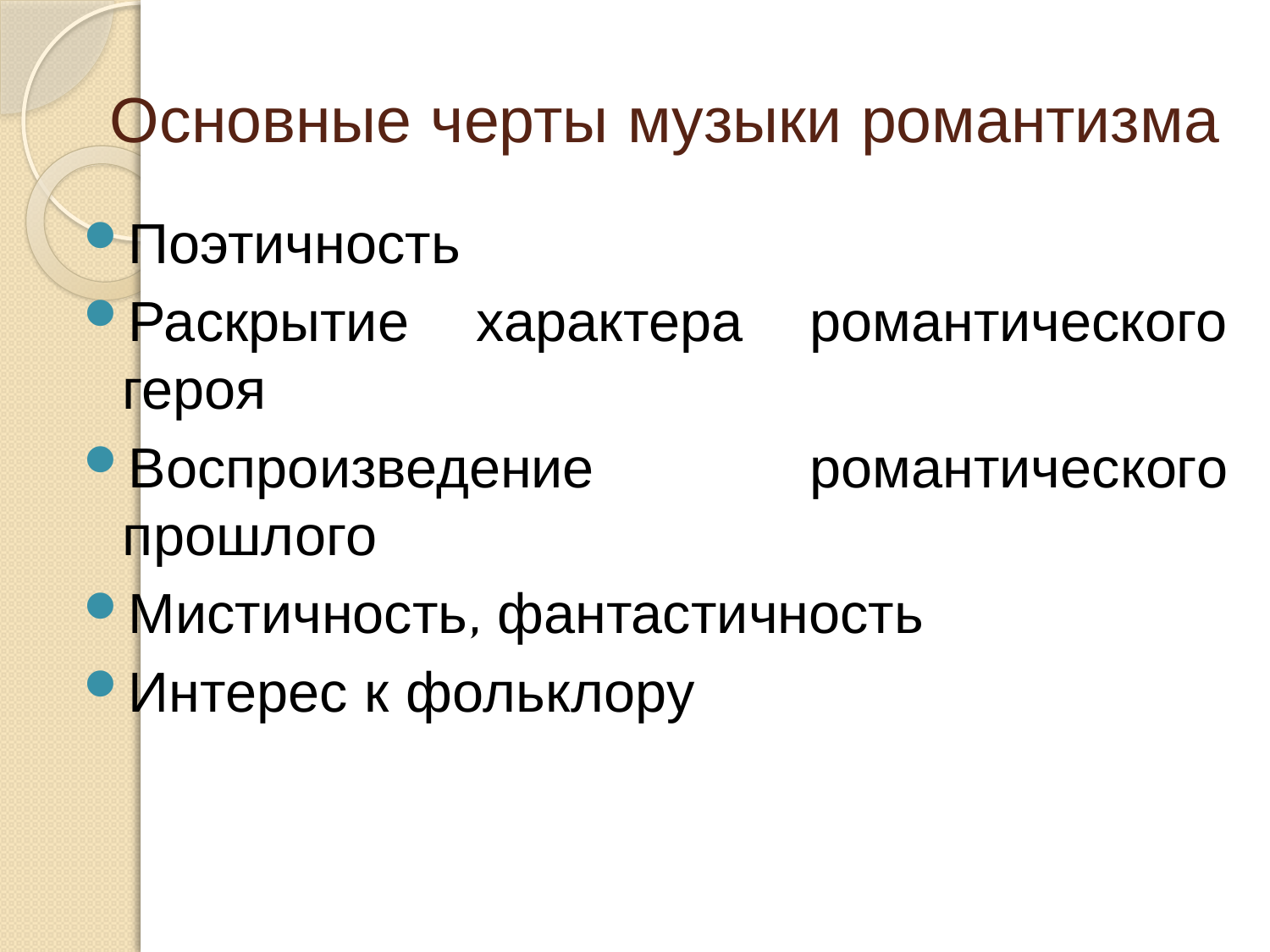

# Основные черты музыки романтизма
Поэтичность
Раскрытие характера романтического героя
Воспроизведение романтического прошлого
Мистичность, фантастичность
Интерес к фольклору